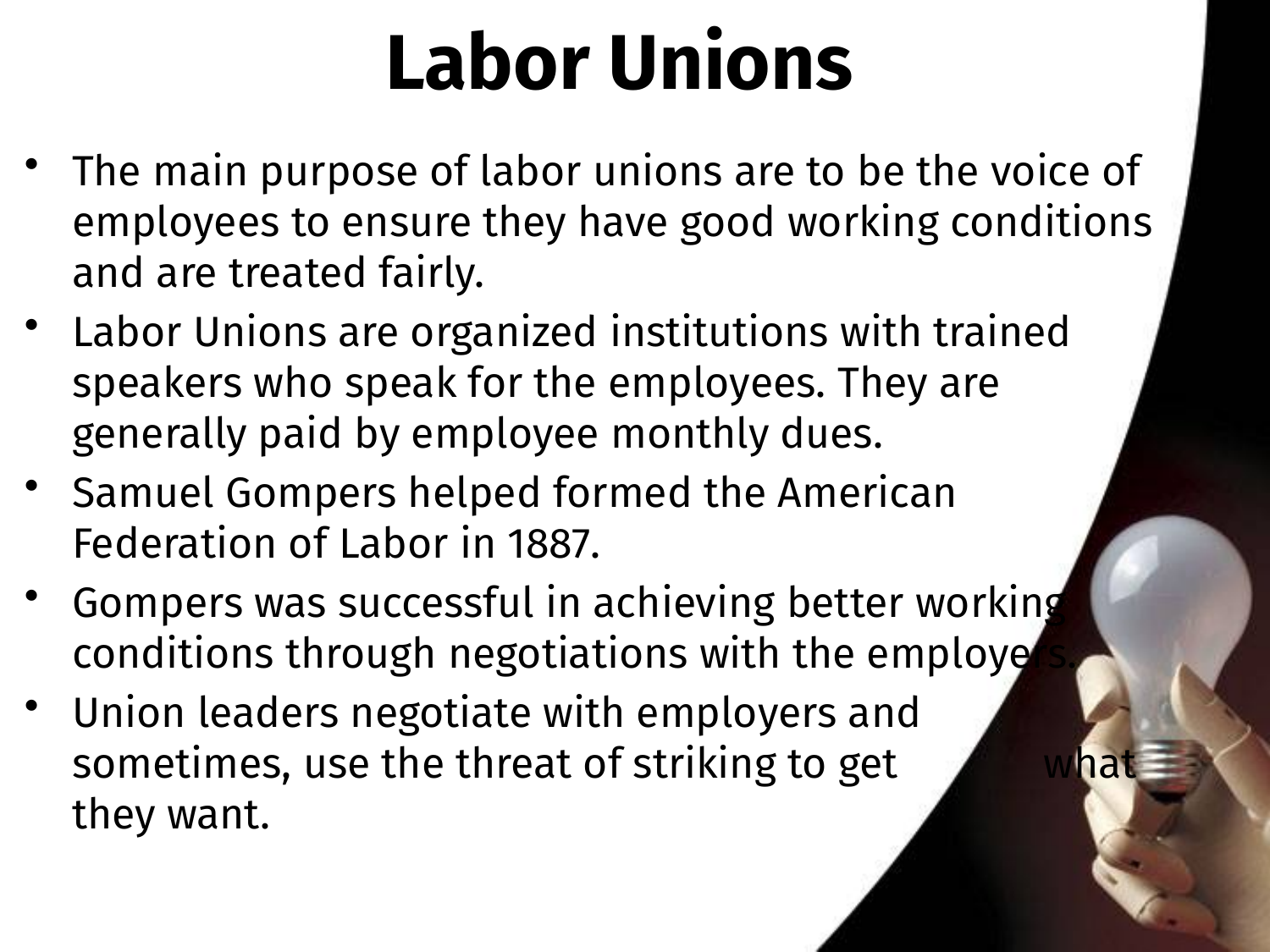

# Labor Unions
The main purpose of labor unions are to be the voice of employees to ensure they have good working conditions and are treated fairly.
Labor Unions are organized institutions with trained speakers who speak for the employees. They are generally paid by employee monthly dues.
Samuel Gompers helped formed the American Federation of Labor in 1887.
Gompers was successful in achieving better working conditions through negotiations with the employers.
Union leaders negotiate with employers and    sometimes, use the threat of striking to get             what they want.